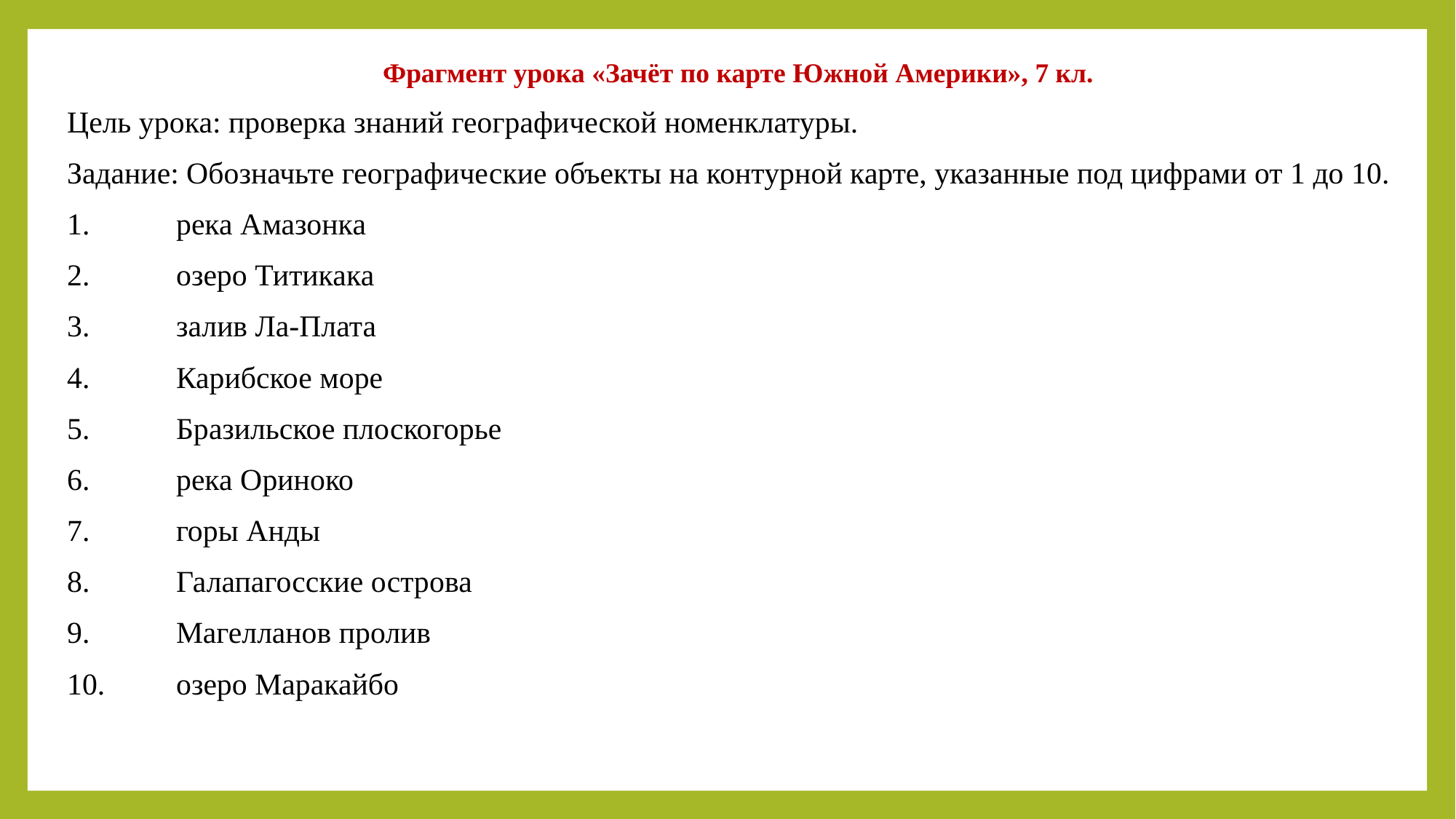

Фрагмент урока «Зачёт по карте Южной Америки», 7 кл.
Цель урока: проверка знаний географической номенклатуры.
Задание: Обозначьте географические объекты на контурной карте, указанные под цифрами от 1 до 10.
1.	река Амазонка
2.	озеро Титикака
3.	залив Ла-Плата
4.	Карибское море
5.	Бразильское плоскогорье
6.	река Ориноко
7.	горы Анды
8.	Галапагосские острова
9.	Магелланов пролив
10.	озеро Маракайбо